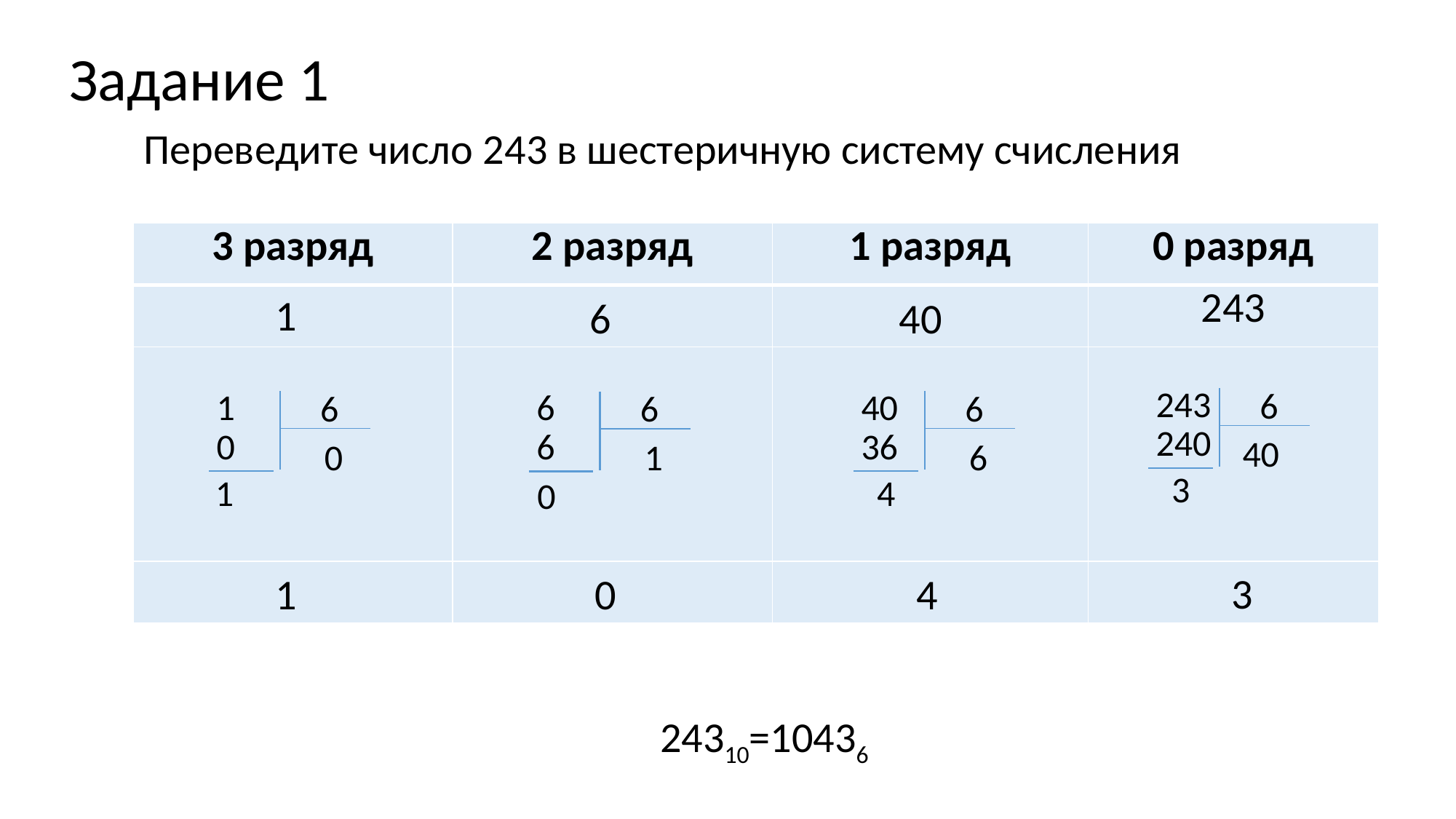

# Задание 1
Переведите число 243 в шестеричную систему счисления
| 3 разряд | 2 разряд | 1 разряд | 0 разряд |
| --- | --- | --- | --- |
|  |  |  | 243 |
|  |  |  |  |
|  |  |  |  |
1
6
40
243
6
240
40
3
1
6
0
0
1
40
6
36
6
4
6
6
6
1
0
3
1
4
0
24310=10436